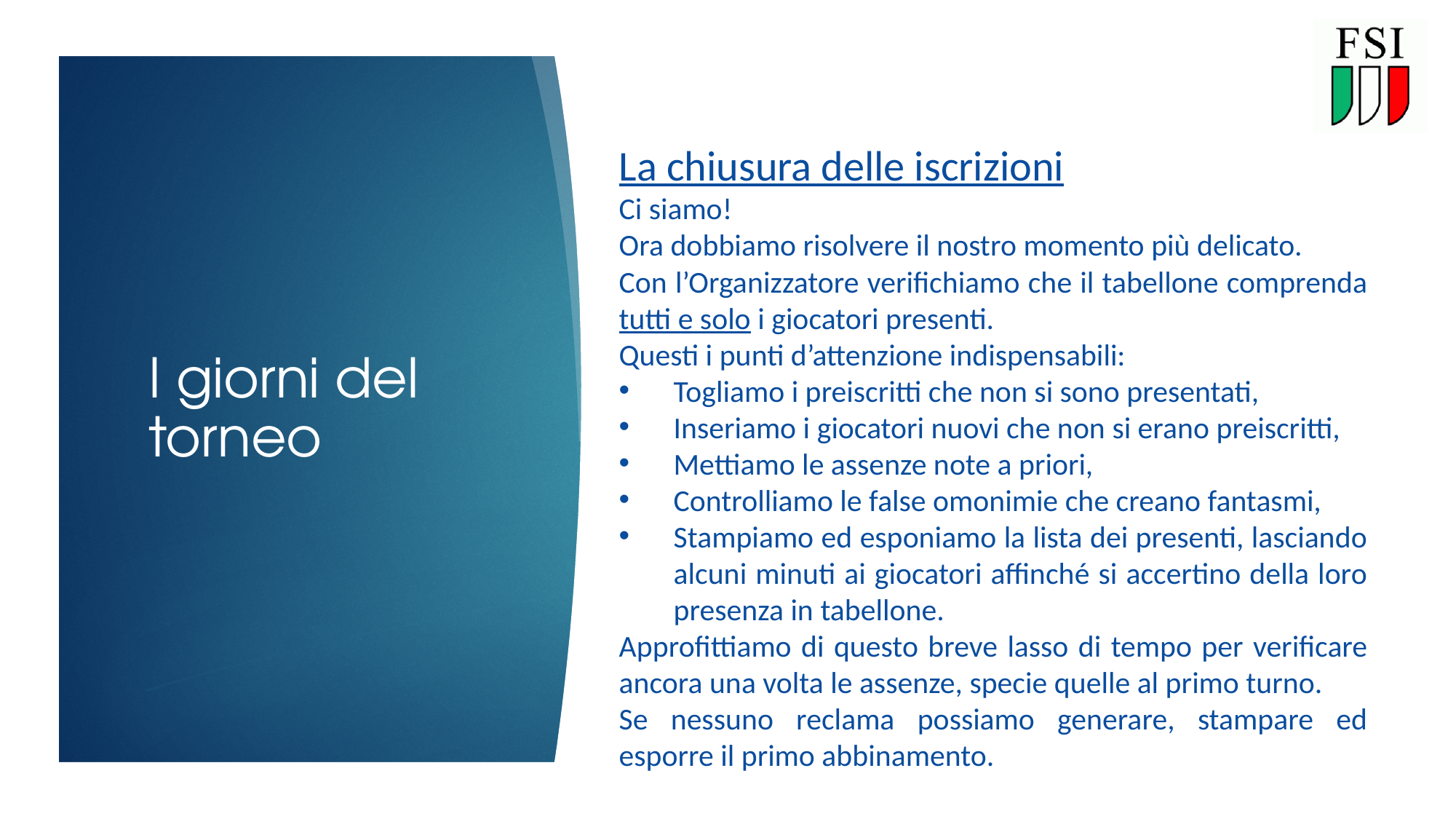

18
La chiusura delle iscrizioni
Ci siamo!
Ora dobbiamo risolvere il nostro momento più delicato.
Con l’Organizzatore verifichiamo che il tabellone comprenda tutti e solo i giocatori presenti.
Questi i punti d’attenzione indispensabili:
Togliamo i preiscritti che non si sono presentati,
Inseriamo i giocatori nuovi che non si erano preiscritti,
Mettiamo le assenze note a priori,
Controlliamo le false omonimie che creano fantasmi,
Stampiamo ed esponiamo la lista dei presenti, lasciando alcuni minuti ai giocatori affinché si accertino della loro presenza in tabellone.
Approfittiamo di questo breve lasso di tempo per verificare ancora una volta le assenze, specie quelle al primo turno.
Se nessuno reclama possiamo generare, stampare ed esporre il primo abbinamento.
# I giorni del torneo